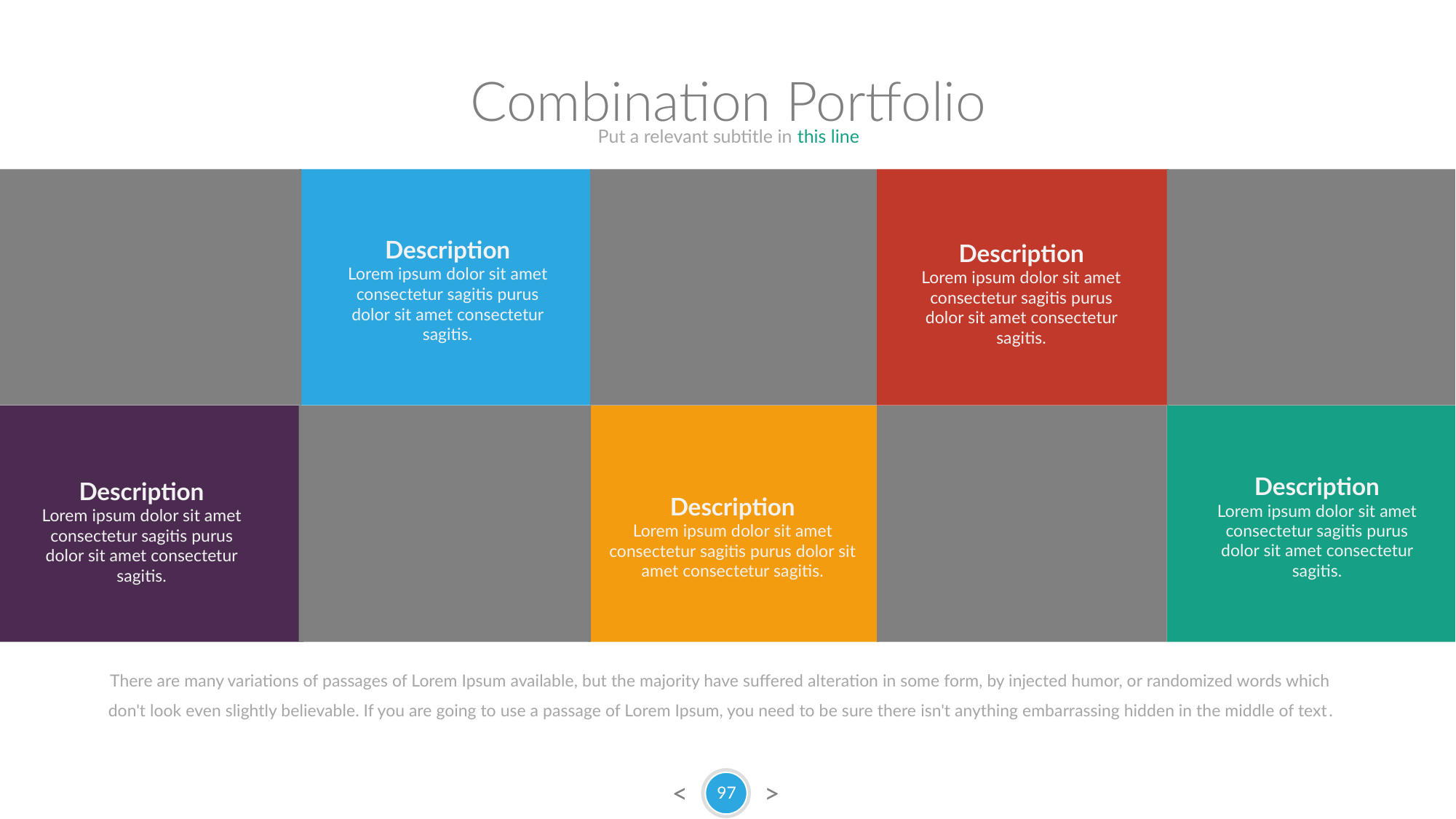

Combination Portfolio
Put a relevant subtitle in this line

Description
Lorem ipsum dolor sit amet consectetur sagitis purus dolor sit amet consectetur sagitis.
Description
Lorem ipsum dolor sit amet consectetur sagitis purus dolor sit amet consectetur sagitis.

Description
Lorem ipsum dolor sit amet consectetur sagitis purus dolor sit amet consectetur sagitis.
Description
Lorem ipsum dolor sit amet consectetur sagitis purus dolor sit amet consectetur sagitis.
Description
Lorem ipsum dolor sit amet consectetur sagitis purus dolor sit amet consectetur sagitis.
There are many variations of passages of Lorem Ipsum available, but the majority have suffered alteration in some form, by injected humor, or randomized words which don't look even slightly believable. If you are going to use a passage of Lorem Ipsum, you need to be sure there isn't anything embarrassing hidden in the middle of text.
97